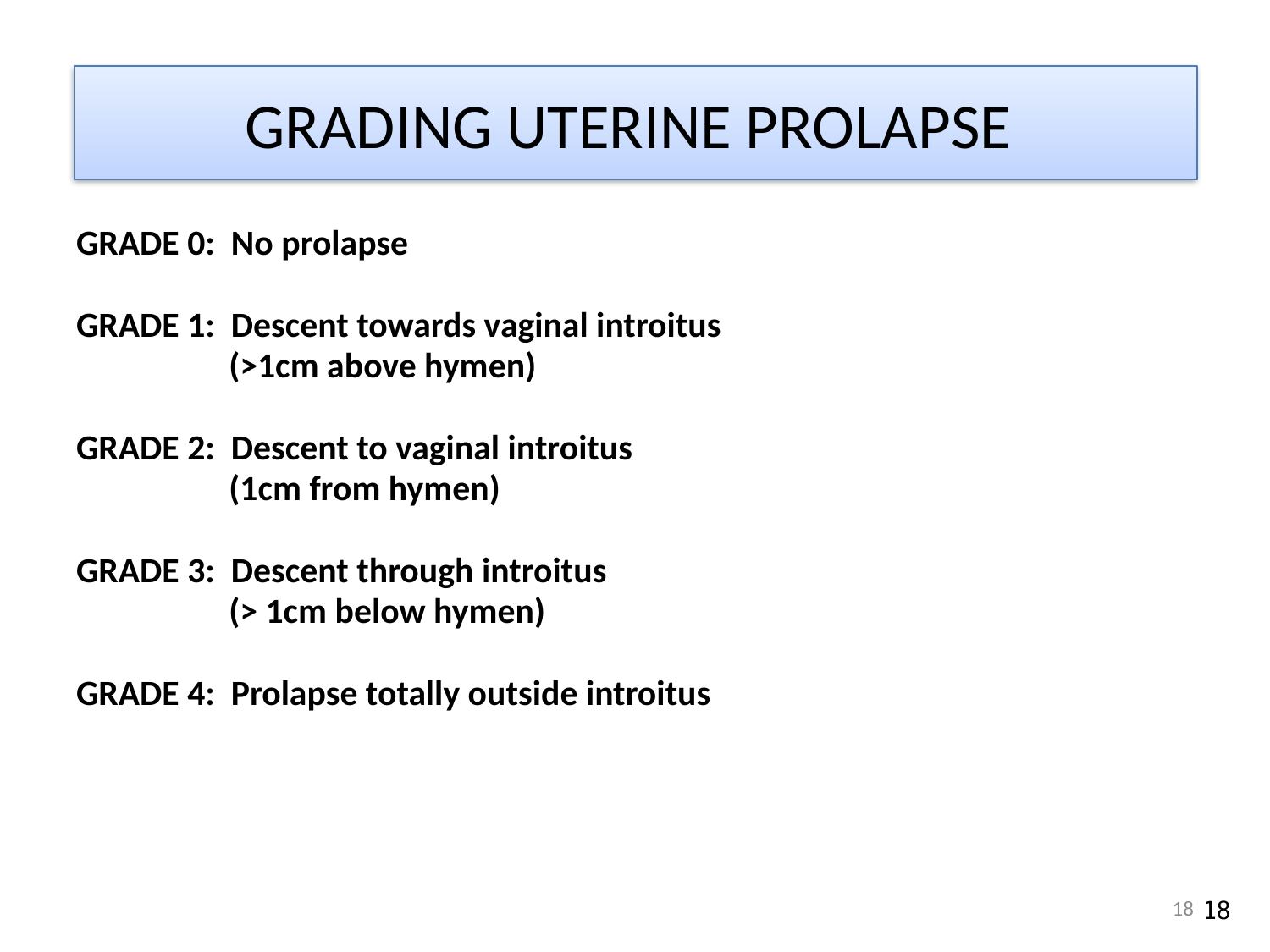

GRADE 0:  No prolapse

GRADE 1:  Descent towards vaginal introitus
                   (>1cm above hymen)

GRADE 2:  Descent to vaginal introitus
                   (1cm from hymen)

GRADE 3:  Descent through introitus
                   (> 1cm below hymen)

GRADE 4:  Prolapse totally outside introitus

GRADING UTERINE PROLAPSE
18
18